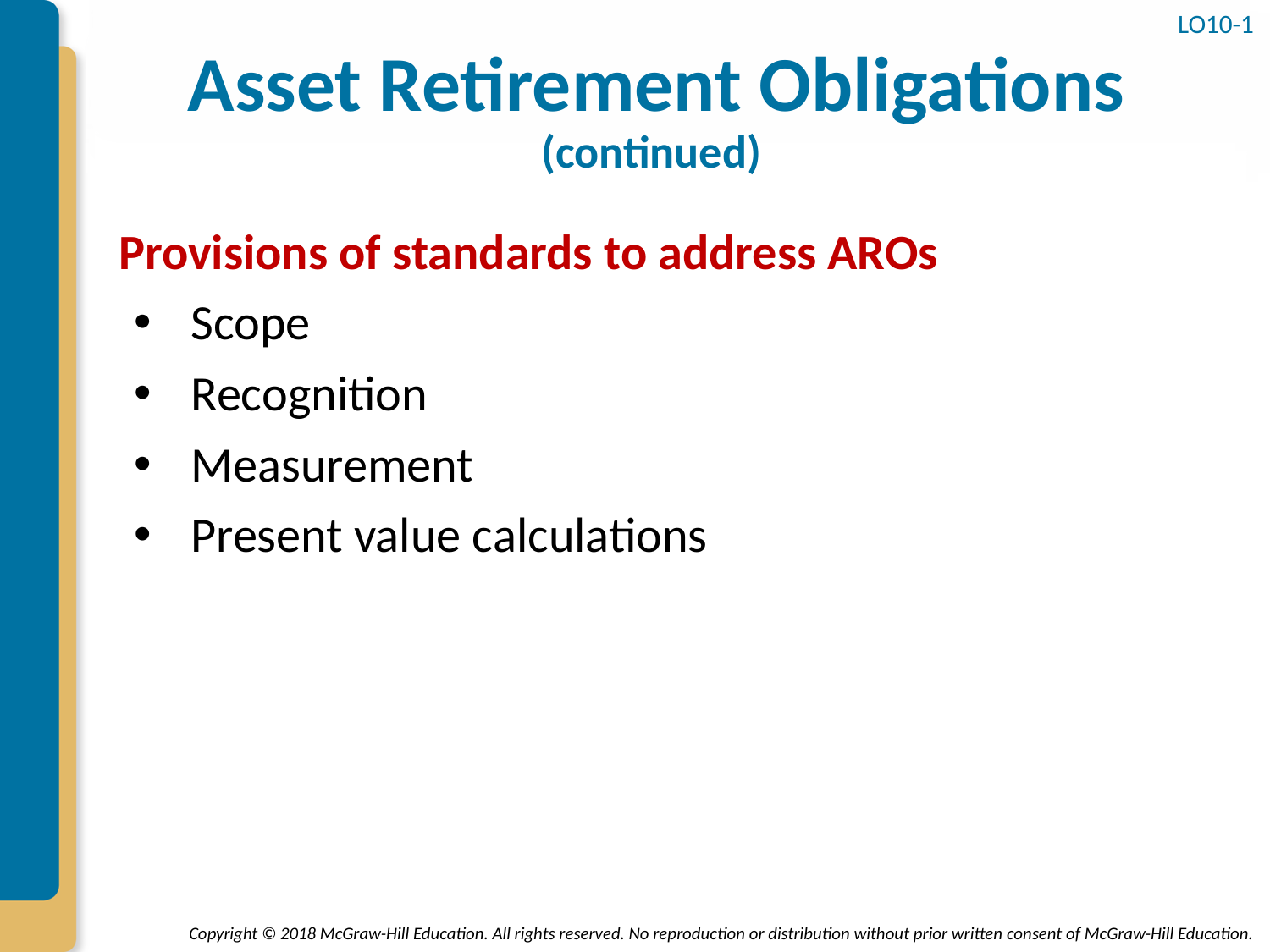

LO10-1
# Asset Retirement Obligations (continued)
Provisions of standards to address AROs
Scope
Recognition
Measurement
Present value calculations